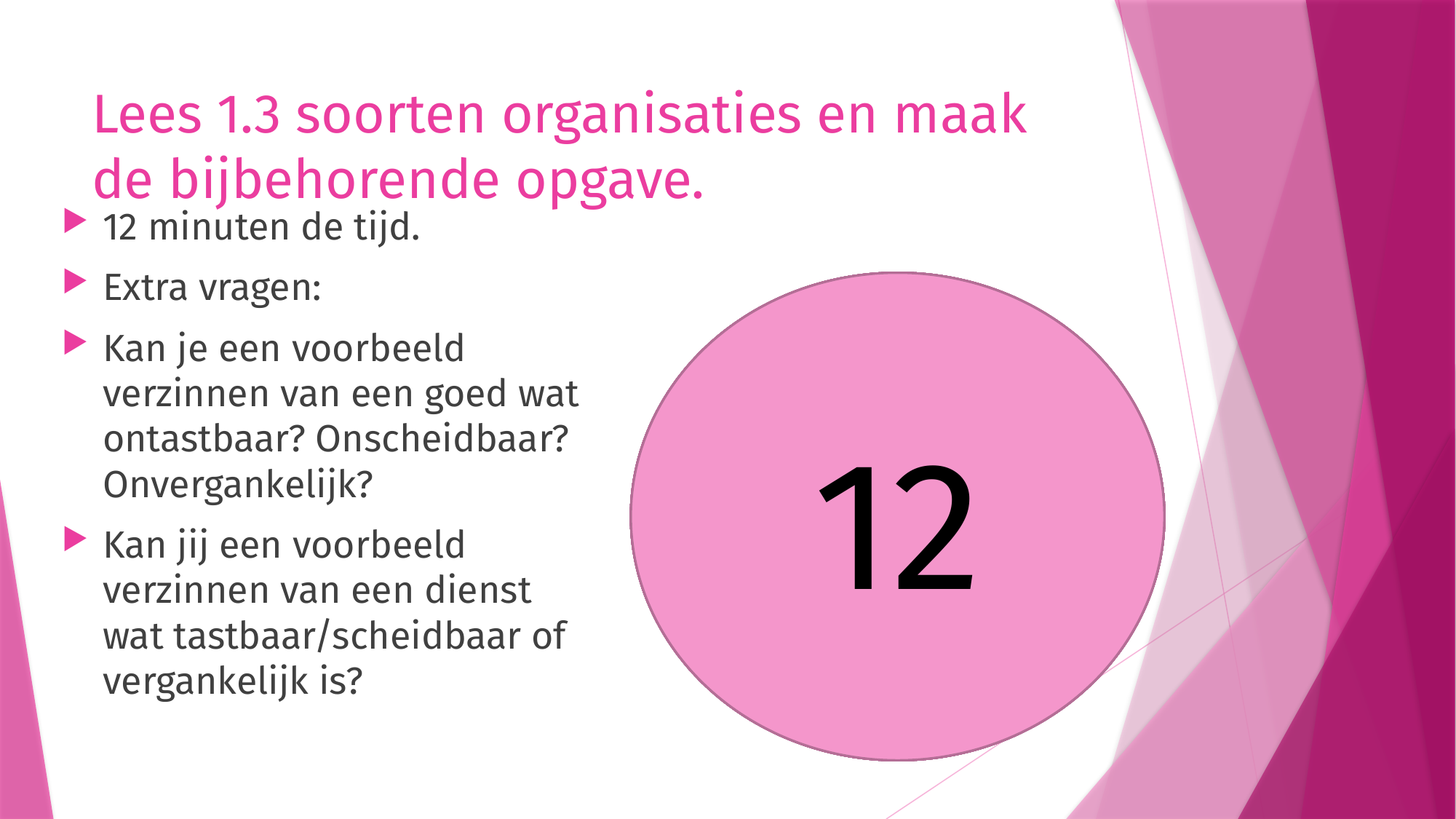

# Lees 1.3 soorten organisaties en maak de bijbehorende opgave.
12 minuten de tijd.
Extra vragen:
Kan je een voorbeeld verzinnen van een goed wat ontastbaar? Onscheidbaar? Onvergankelijk?
Kan jij een voorbeeld verzinnen van een dienst wat tastbaar/scheidbaar of vergankelijk is?
12
11
10
8
9
5
6
7
4
3
1
2